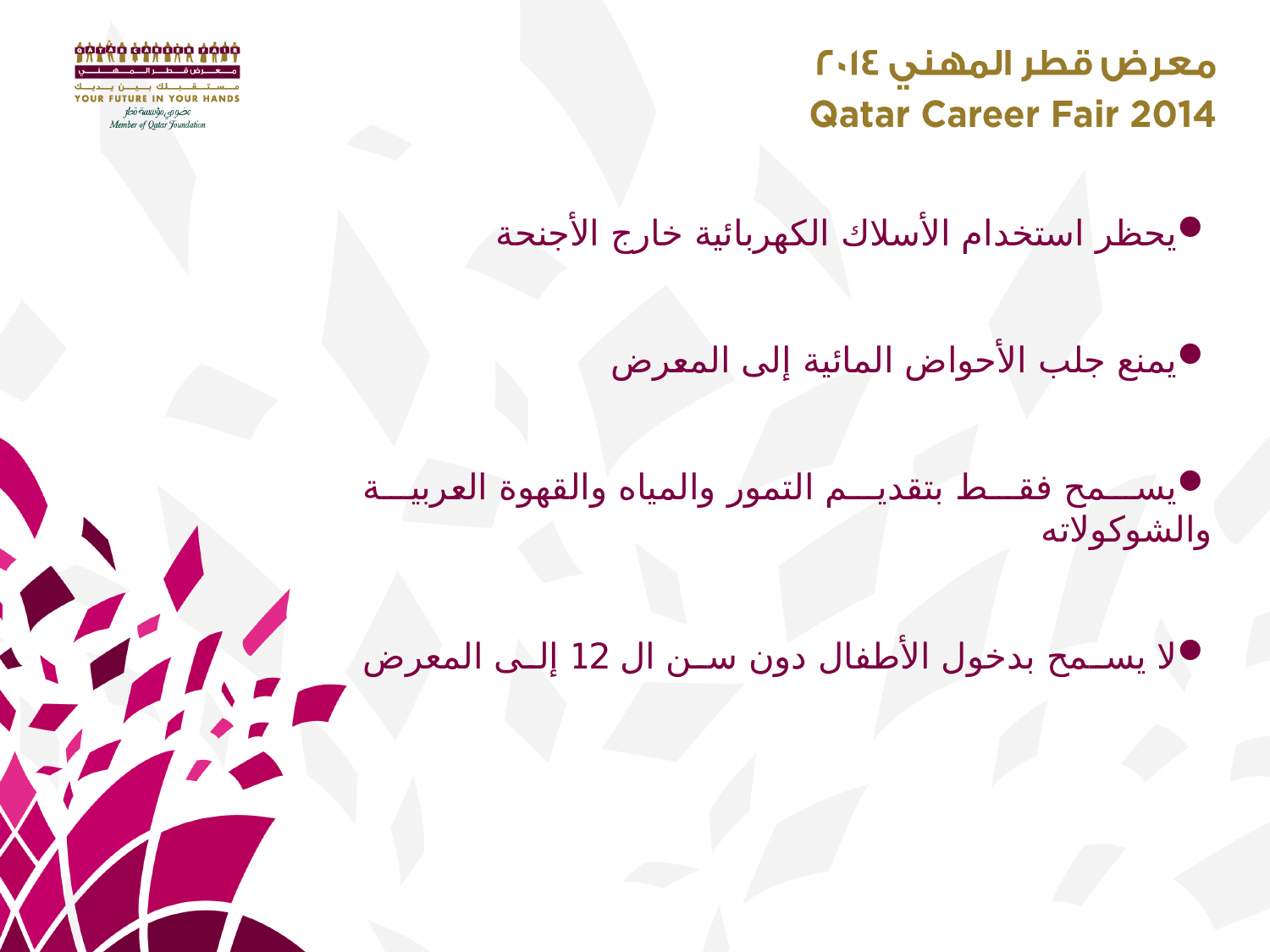

يحظر استخدام الأسلاك الكهربائية خارج الأجنحة

يمنع جلب الأحواض المائية إلى المعرض

يسمح فقط بتقديم التمور والمياه والقهوة العربية والشوكولاته

لا يسمح بدخول الأطفال دون سن ال 12 إلى المعرض